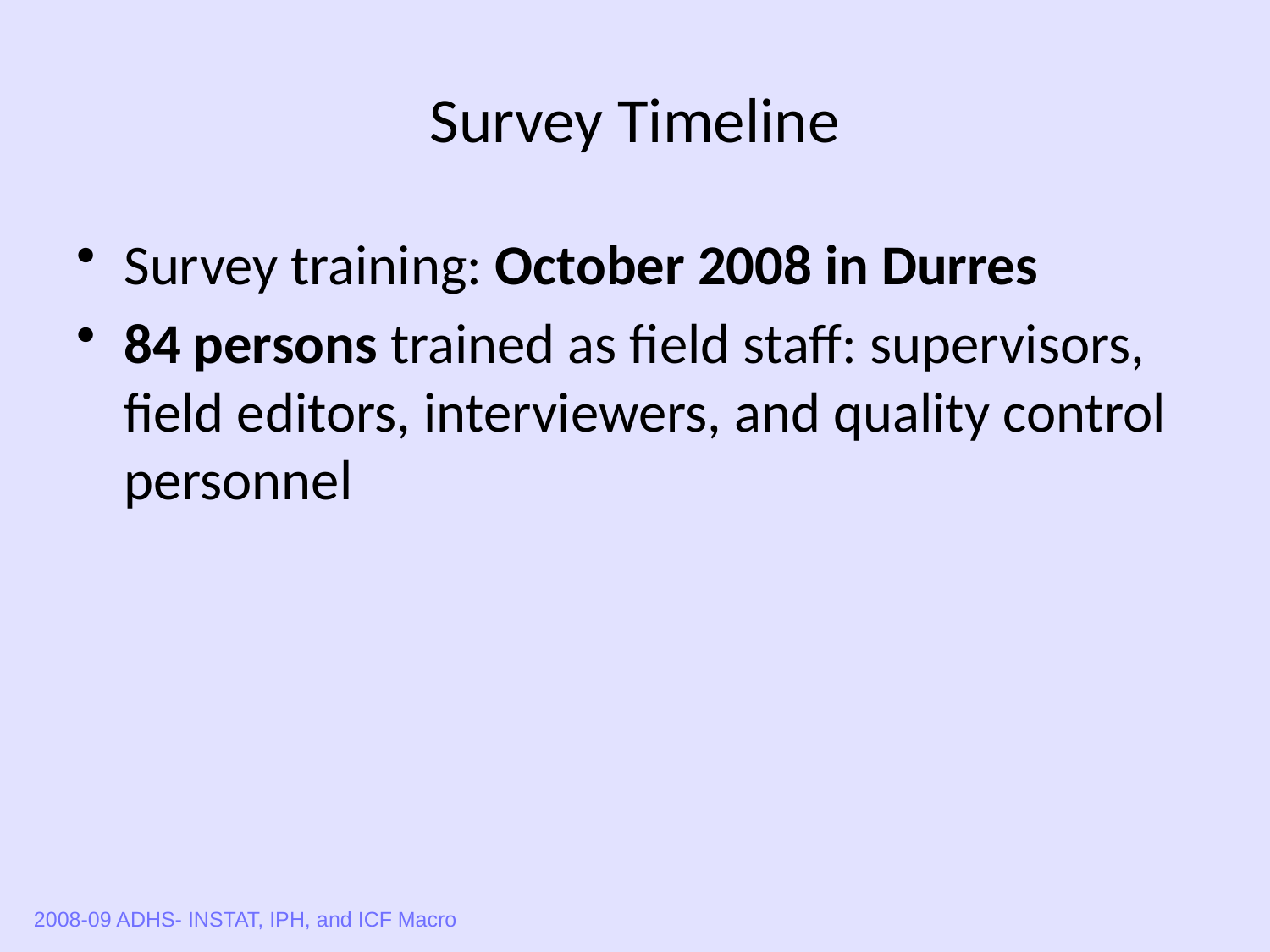

# Survey Timeline
Survey training: October 2008 in Durres
84 persons trained as field staff: supervisors, field editors, interviewers, and quality control personnel

2008-09 ADHS- INSTAT, IPH, and ICF Macro